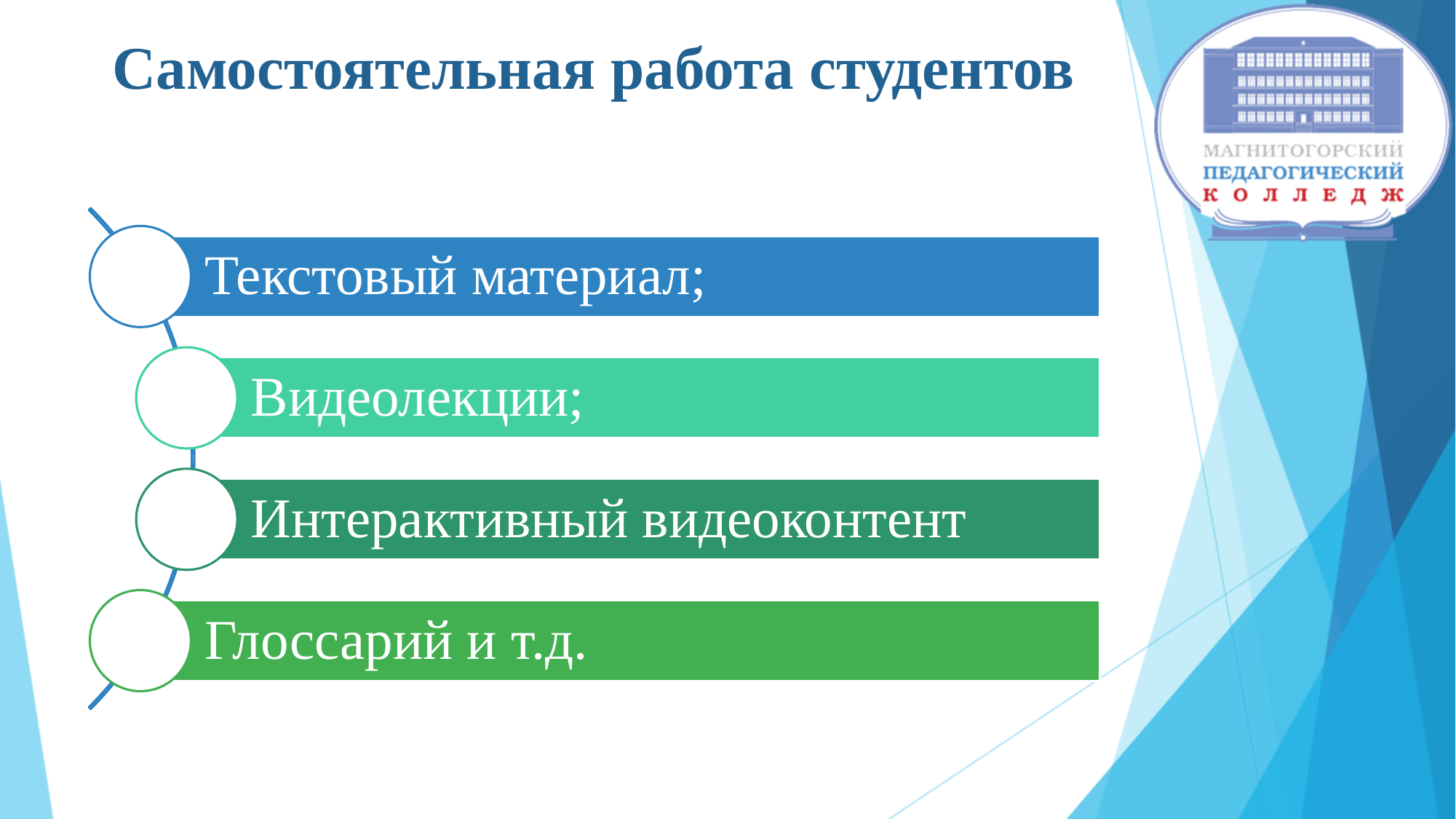

# Самостоятельная работа студентов
Текстовый материал;
Видеолекции;
Интерактивный видеоконтент
Глоссарий и т.д.